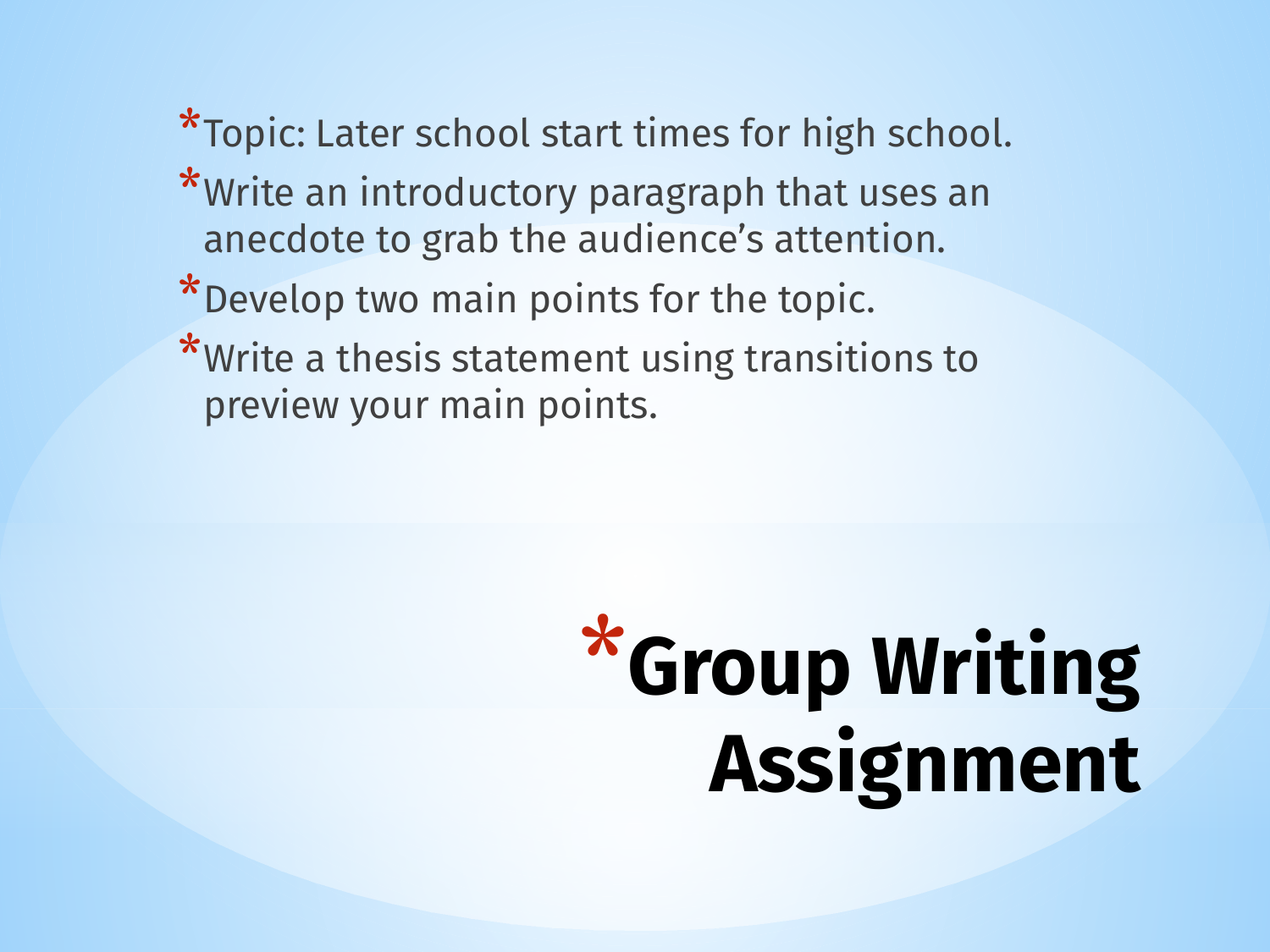

Topic: Later school start times for high school.
Write an introductory paragraph that uses an anecdote to grab the audience’s attention.
Develop two main points for the topic.
Write a thesis statement using transitions to preview your main points.
# Group Writing Assignment